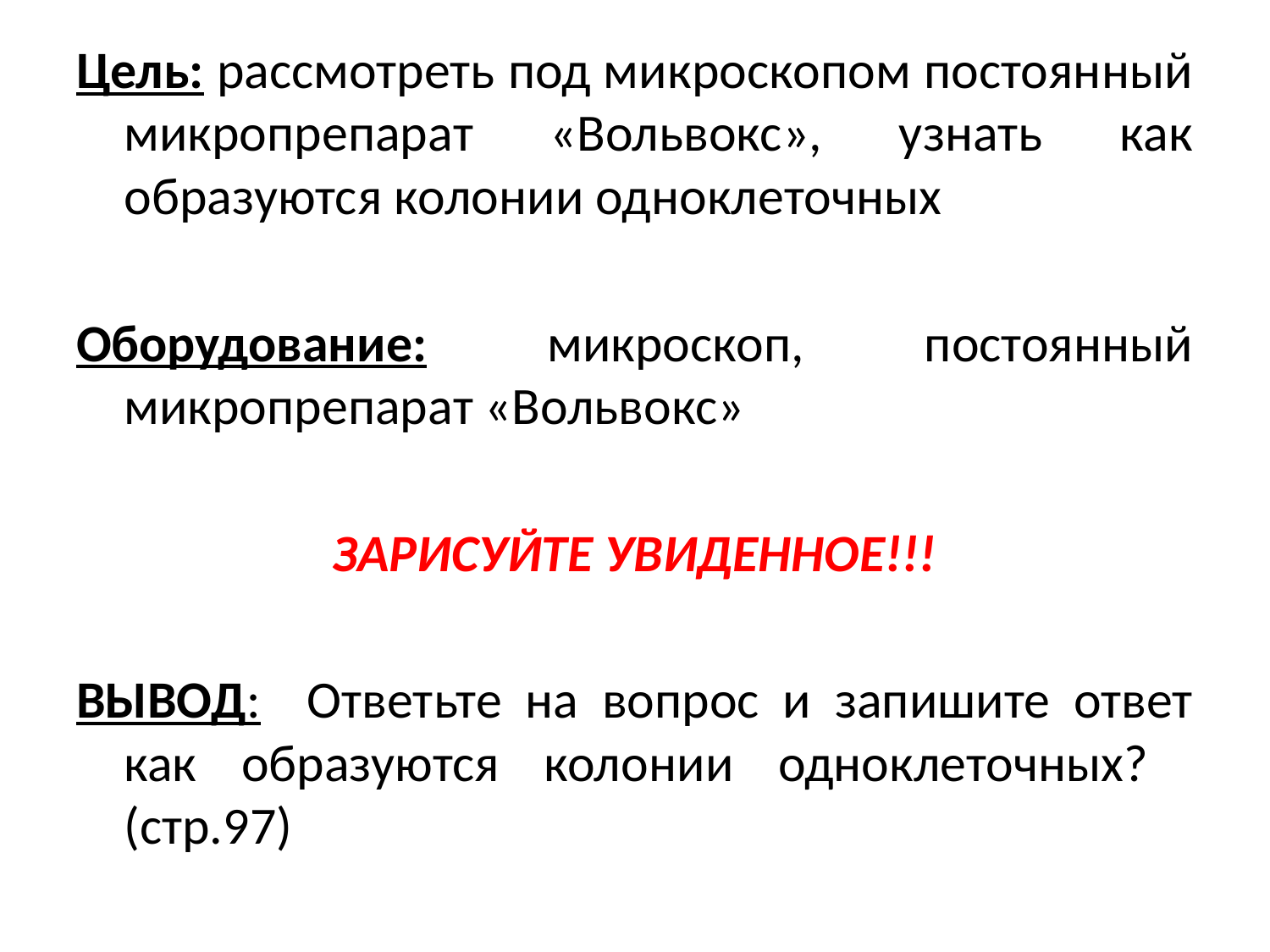

Цель: рассмотреть под микроскопом постоянный микропрепарат «Вольвокс», узнать как образуются колонии одноклеточных

Оборудование: микроскоп, постоянный микропрепарат «Вольвокс»

ЗАРИСУЙТЕ УВИДЕННОЕ!!!

ВЫВОД:  Ответьте на вопрос и запишите ответ как образуются колонии одноклеточных?  (стр.97)
#